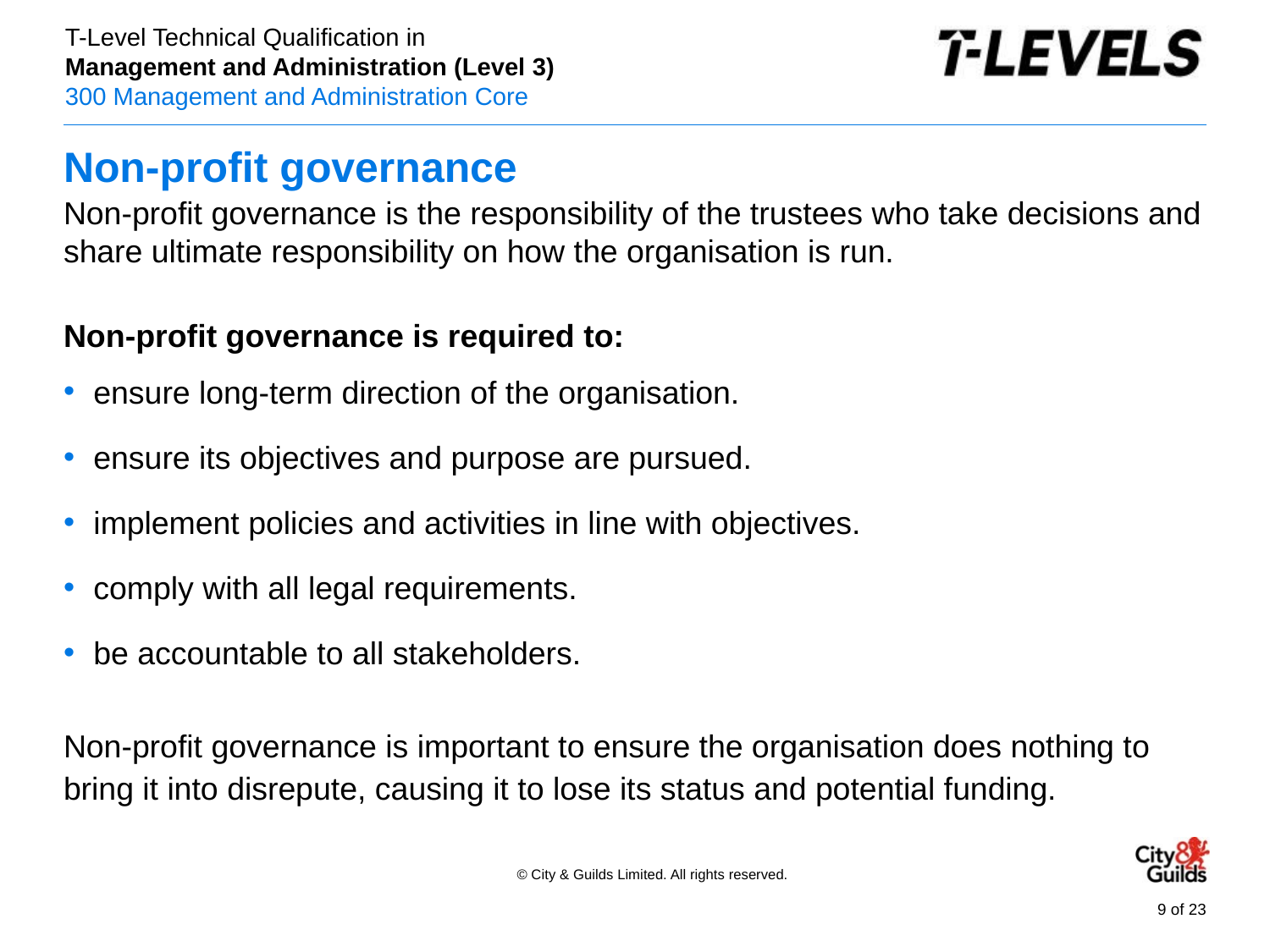

# Non-profit governance
Non-profit governance is the responsibility of the trustees who take decisions and share ultimate responsibility on how the organisation is run.

Non-profit governance is required to:
ensure long-term direction of the organisation.
ensure its objectives and purpose are pursued.
implement policies and activities in line with objectives.
comply with all legal requirements.
be accountable to all stakeholders.

Non-profit governance is important to ensure the organisation does nothing to bring it into disrepute, causing it to lose its status and potential funding.